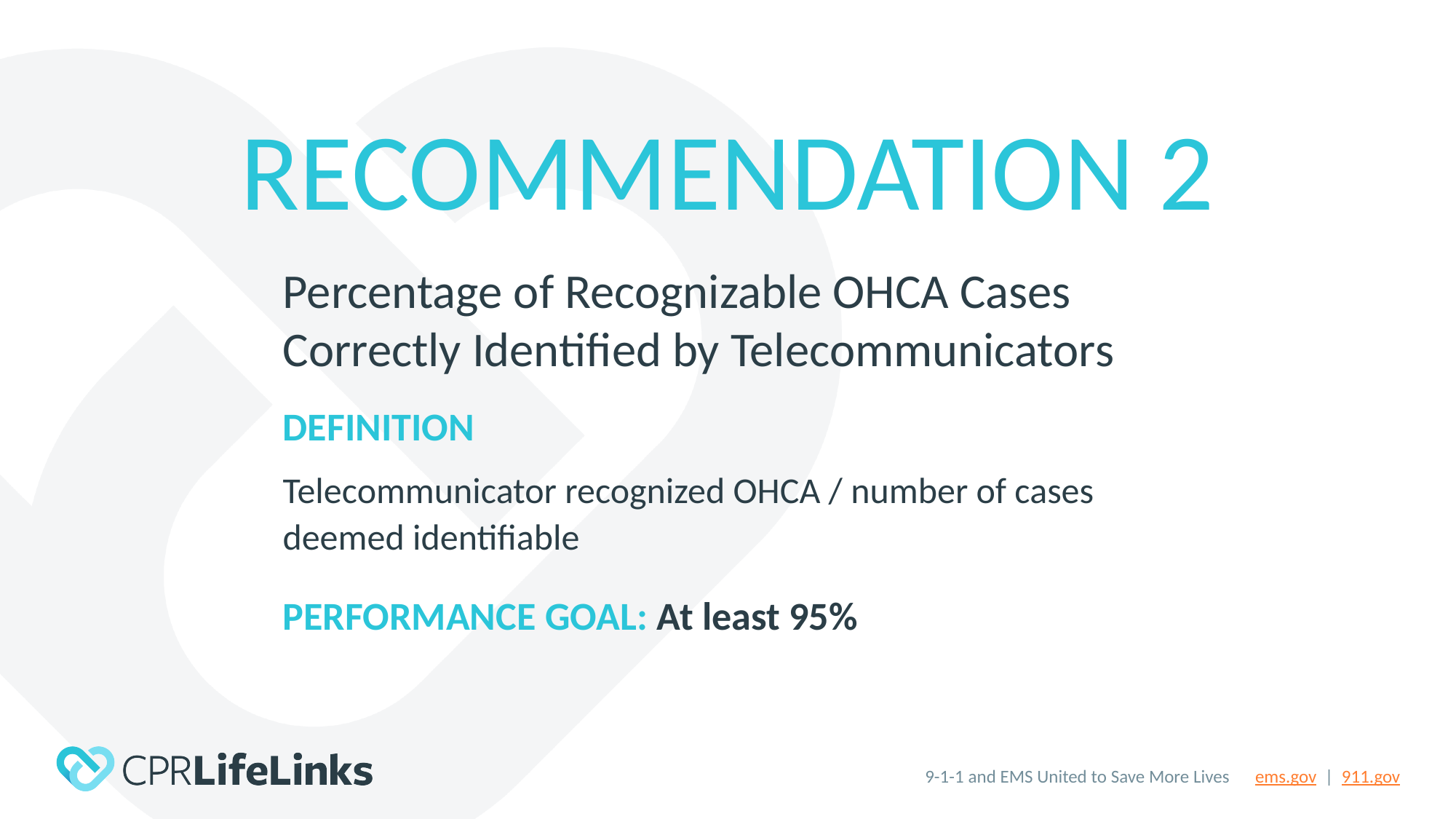

# Recommendation 2
Percentage of Recognizable OHCA Cases Correctly Identified by Telecommunicators
DEFINITION
Telecommunicator recognized OHCA / number of cases deemed identifiable
PERFORMANCE GOAL: At least 95%